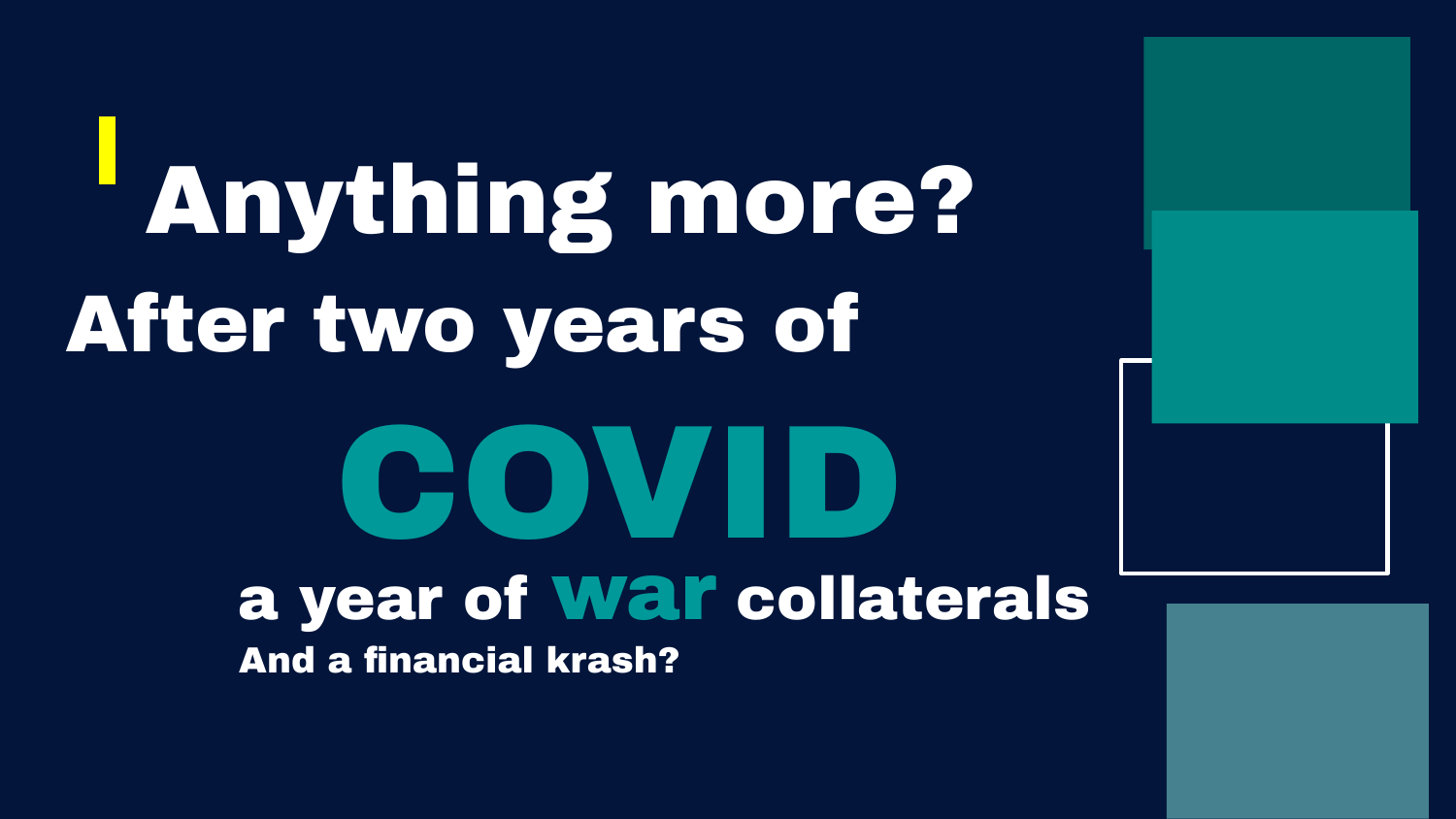

Anything more?

After two years of

COVID
a year of war collaterals
And a financial krash?